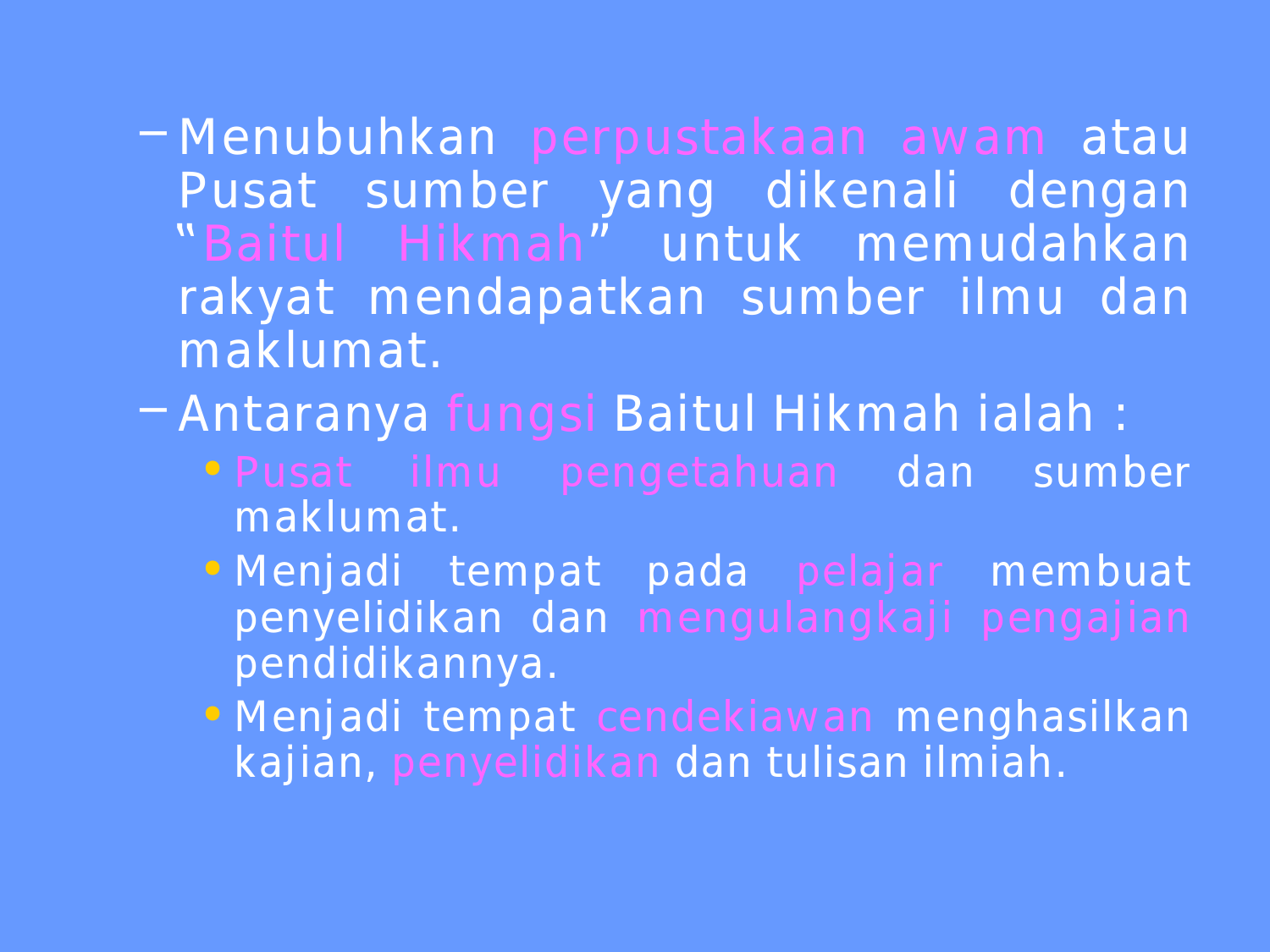

Menubuhkan perpustakaan awam atau Pusat sumber yang dikenali dengan “Baitul Hikmah” untuk memudahkan rakyat mendapatkan sumber ilmu dan maklumat.
Antaranya fungsi Baitul Hikmah ialah :
Pusat ilmu pengetahuan dan sumber maklumat.
Menjadi tempat pada pelajar membuat penyelidikan dan mengulangkaji pengajian pendidikannya.
Menjadi tempat cendekiawan menghasilkan kajian, penyelidikan dan tulisan ilmiah.